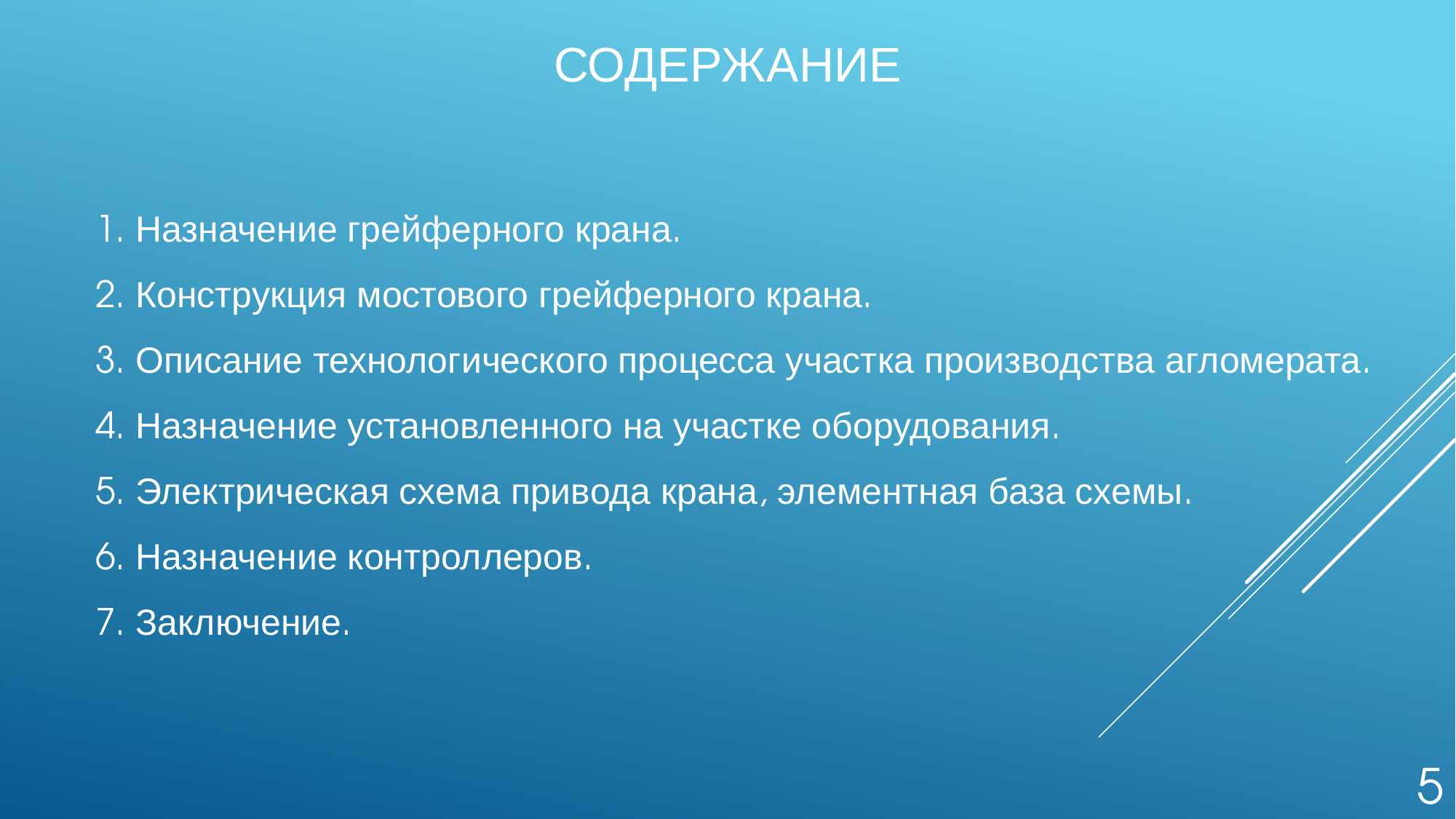

Содержание
1. Назначение грейферного крана.
2. Конструкция мостового грейферного крана.
3. Описание технологического процесса участка производства агломерата.
4. Назначение установленного на участке оборудования.
5. Электрическая схема привода крана, элементная база схемы.
6. Назначение контроллеров.
7. Заключение.
5